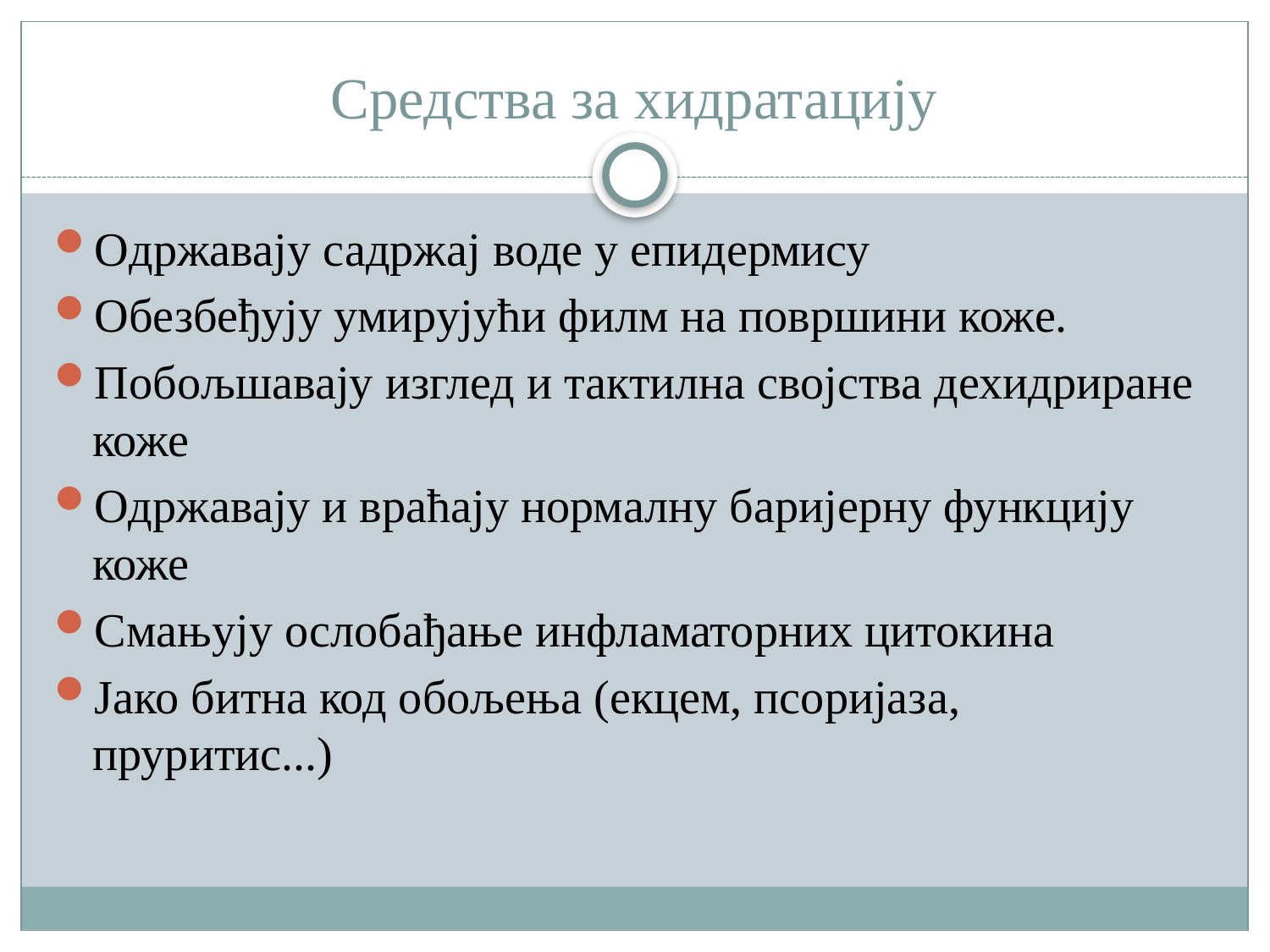

# Средства за хидратацију
Одржавају садржај воде у епидермису
Обезбеђују умирујући филм на површини коже.
Побољшавају изглед и тактилна својства дехидриране коже
Одржавају и враћају нормалну баријерну функцију коже
Смањују ослобађање инфламаторних цитокина
Јако битна код обољења (екцем, псоријаза, пруритис...)